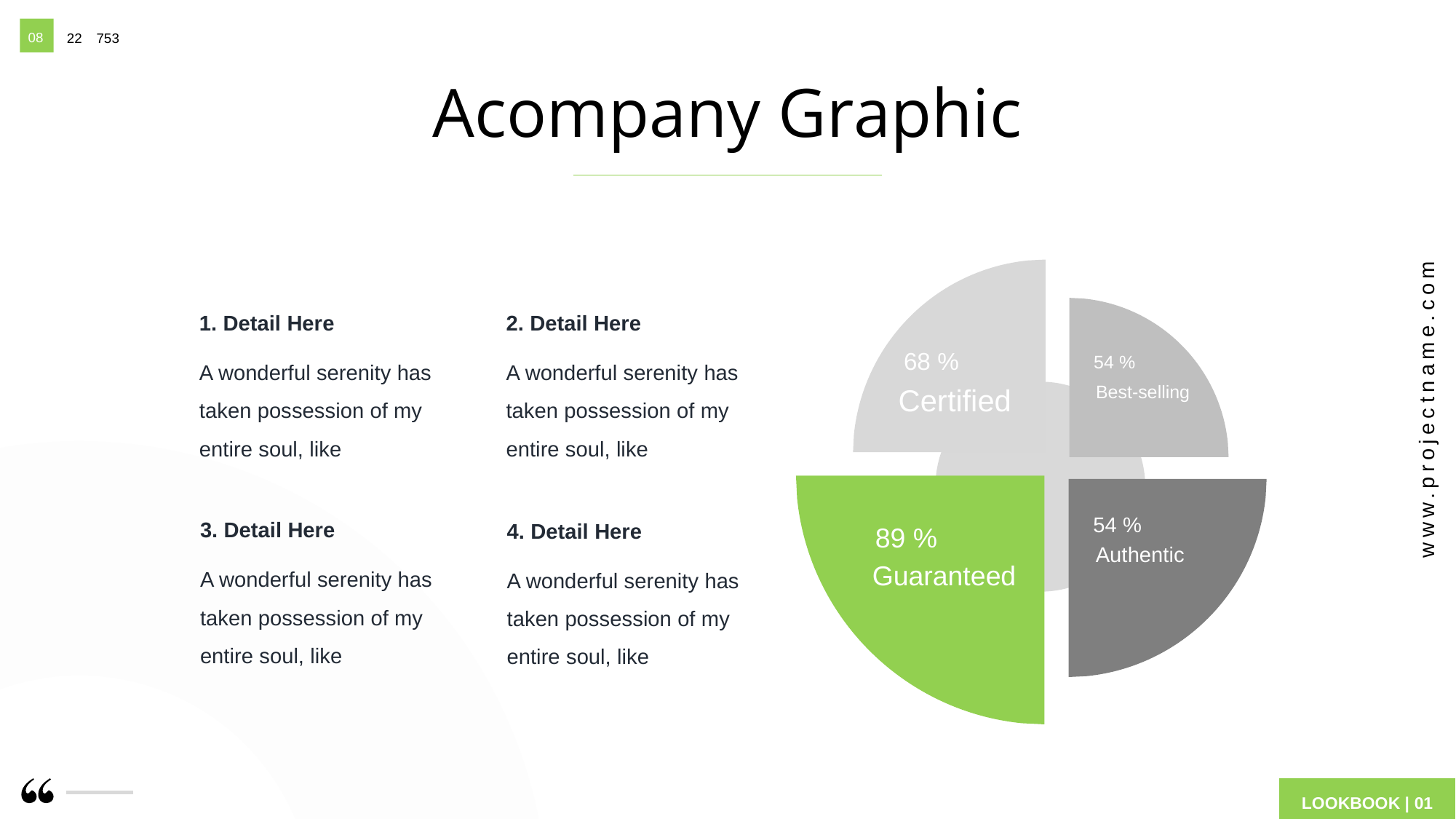

08
22
753
www.projectname.com

LOOKBOOK | 01
Acompany Graphic

2. Detail Here
1. Detail Here
68 %
A wonderful serenity has taken possession of my entire soul, like
A wonderful serenity has taken possession of my entire soul, like
54 %
Best-selling
Certified

54 %
3. Detail Here
4. Detail Here
89 %
Authentic
A wonderful serenity has taken possession of my entire soul, like
A wonderful serenity has taken possession of my entire soul, like
Guaranteed